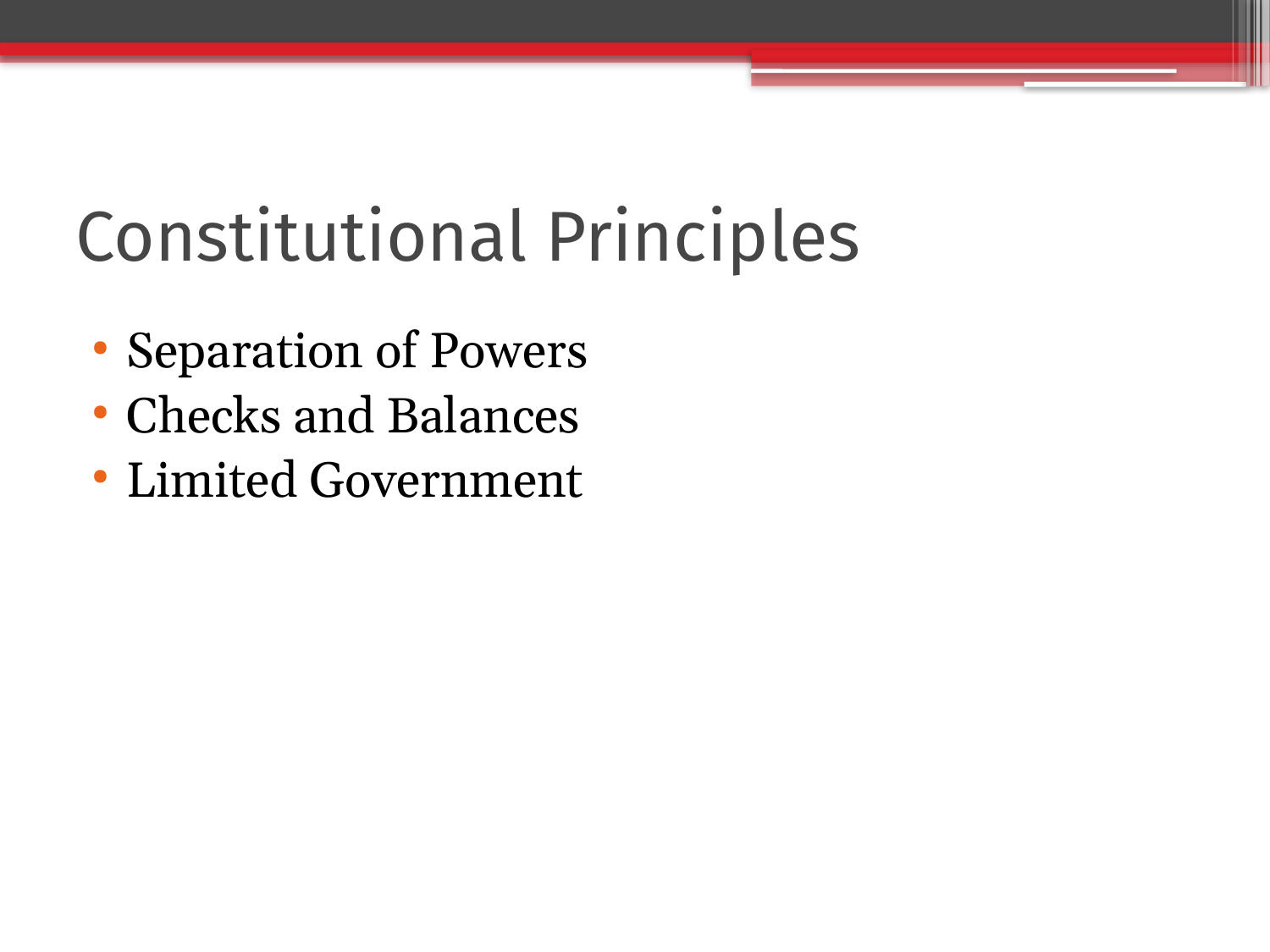

# Constitutional Principles
Separation of Powers
Checks and Balances
Limited Government